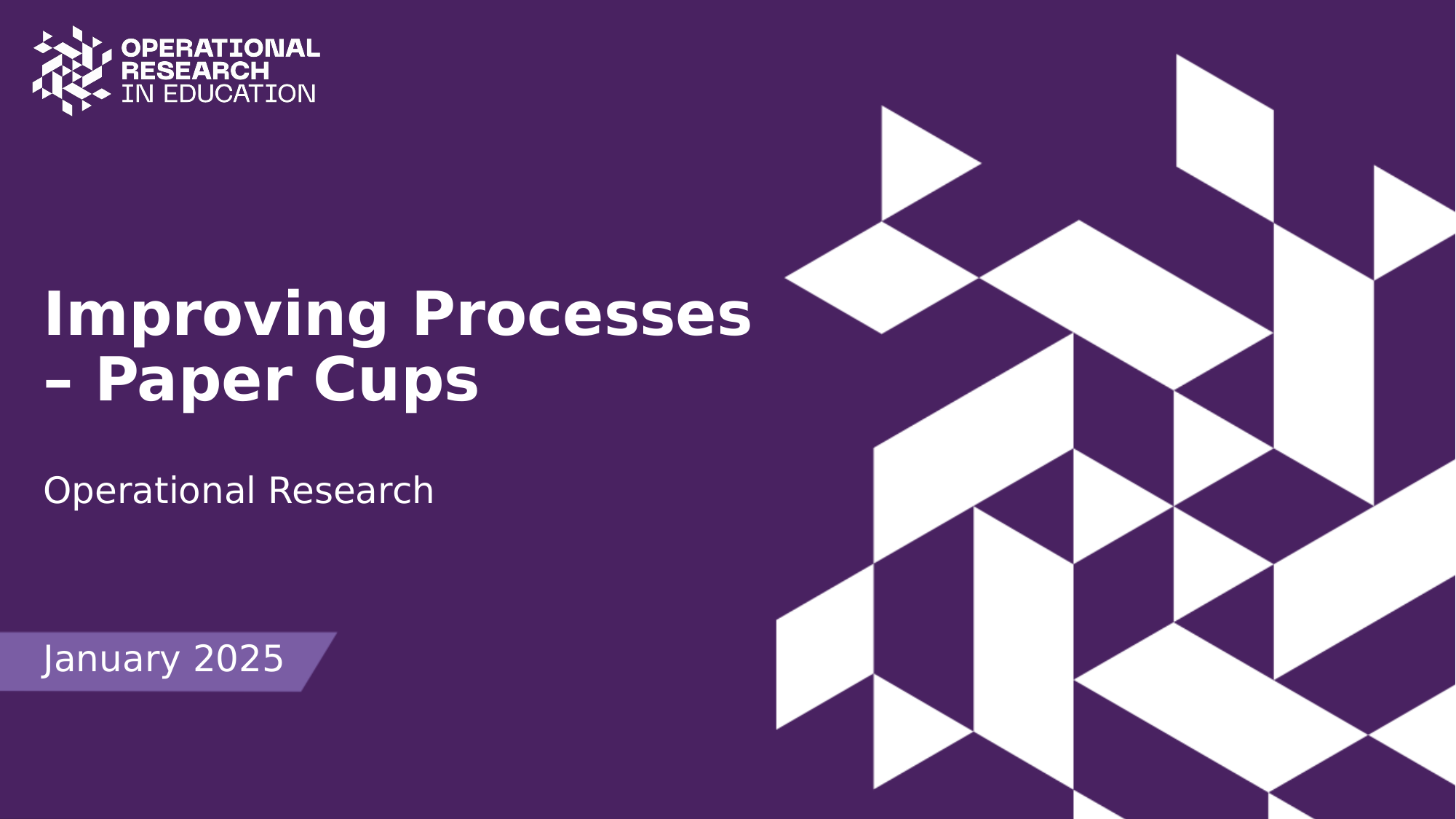

# Improving Processes – Paper Cups
Operational Research
January 2025